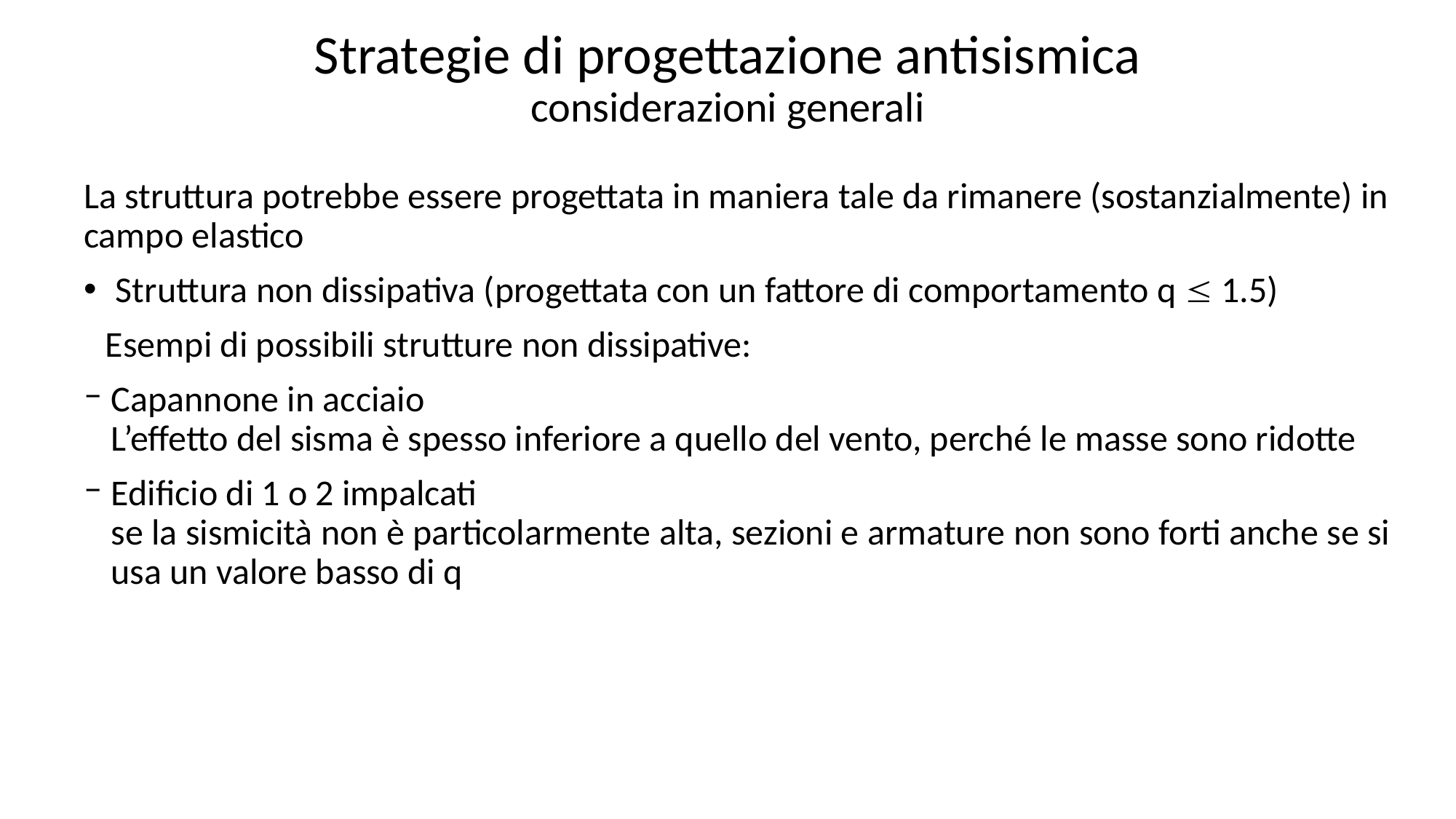

# Strategie di progettazione antisismica considerazioni generali
La struttura potrebbe essere progettata in maniera tale da rimanere (sostanzialmente) in campo elastico
Struttura non dissipativa (progettata con un fattore di comportamento q ≤ 1.5)
Esempi di possibili strutture non dissipative:
Capannone in acciaio
L’effetto del sisma è spesso inferiore a quello del vento, perché le masse sono ridotte
Edificio di 1 o 2 impalcati
se la sismicità non è particolarmente alta, sezioni e armature non sono forti anche se si usa un valore basso di q